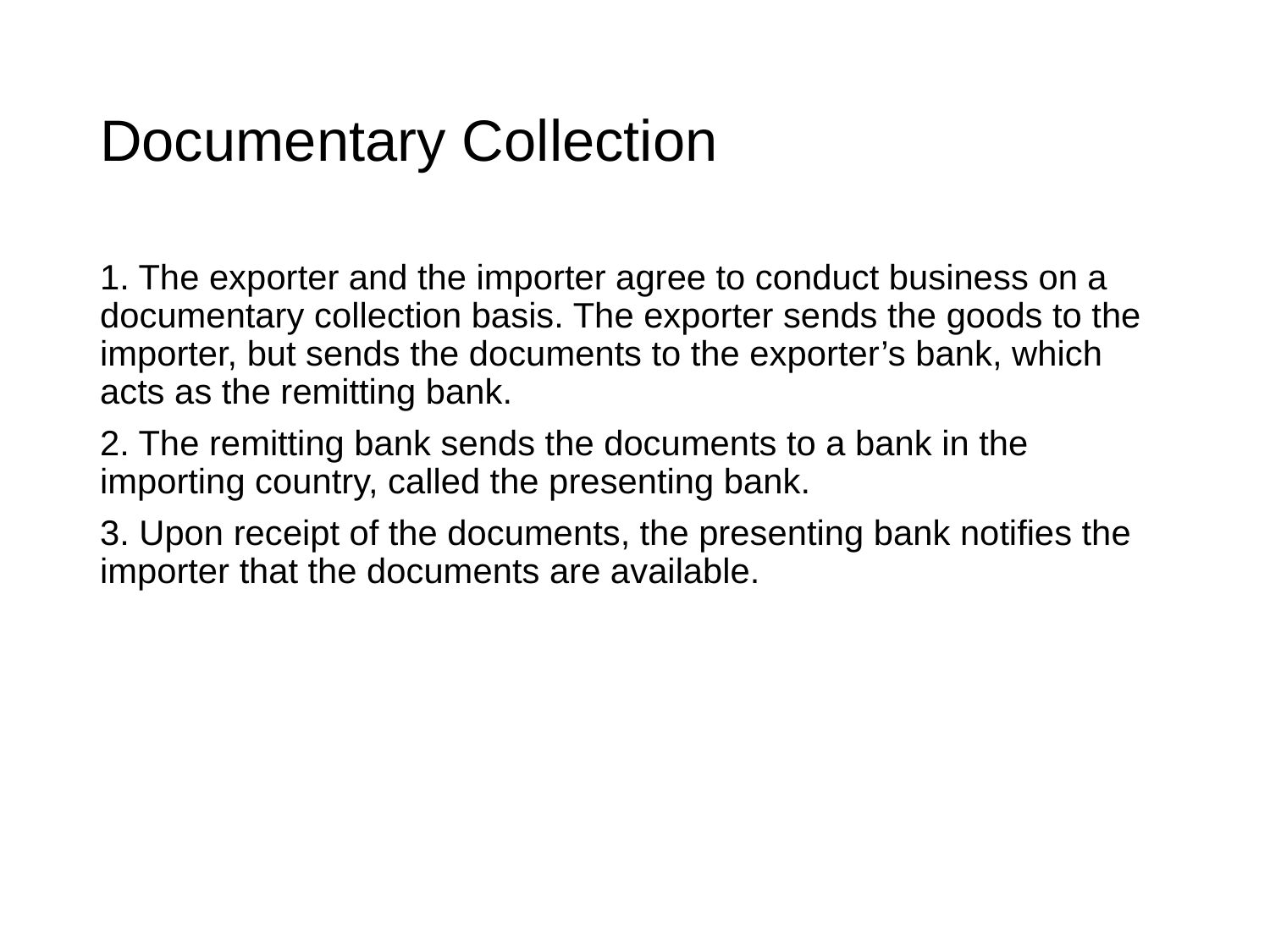

# Documentary Collection
1. The exporter and the importer agree to conduct business on a documentary collection basis. The exporter sends the goods to the importer, but sends the documents to the exporter’s bank, which acts as the remitting bank.
2. The remitting bank sends the documents to a bank in the importing country, called the presenting bank.
3. Upon receipt of the documents, the presenting bank notifies the importer that the documents are available.